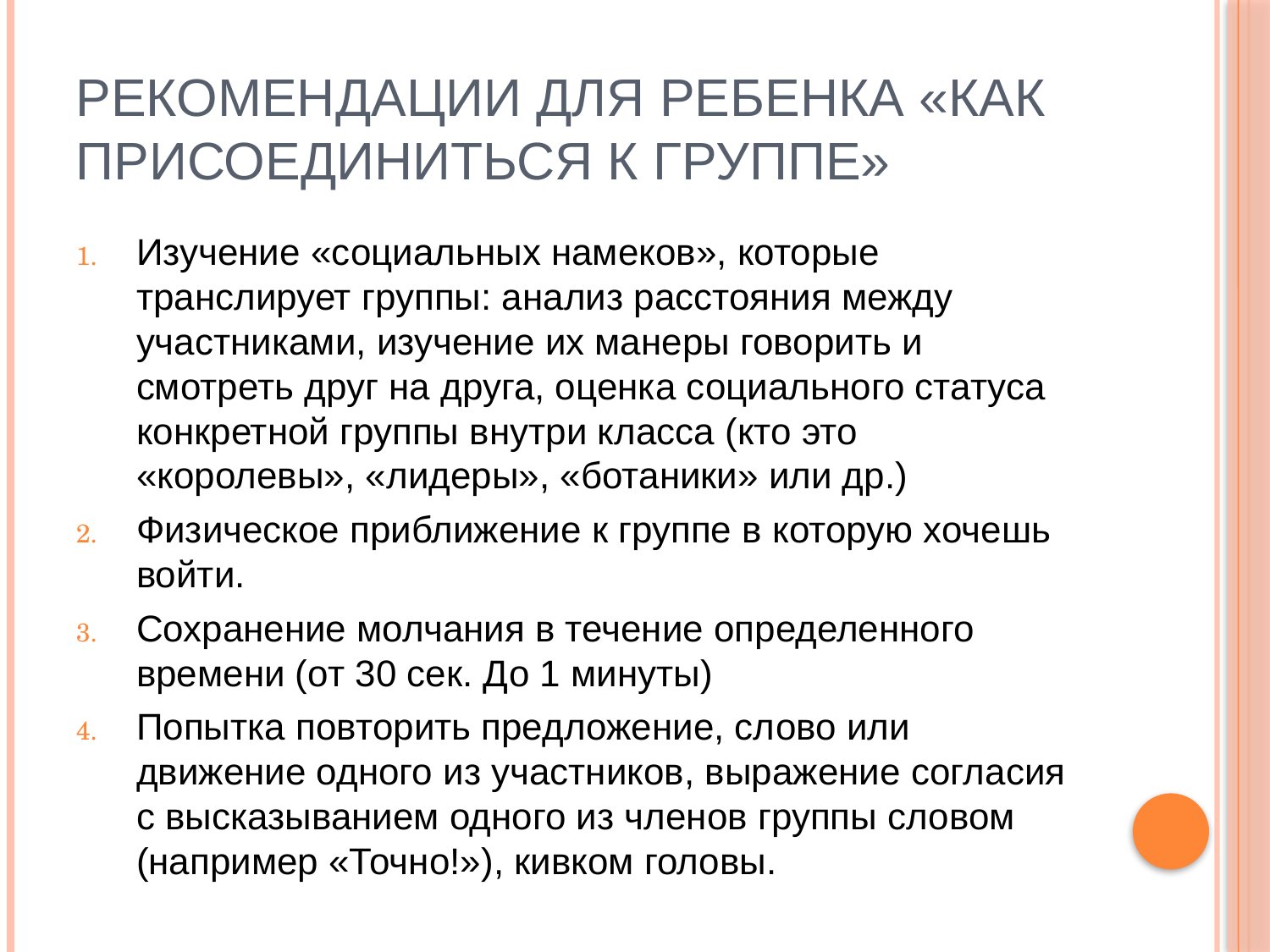

# Рекомендации для ребенка «Как присоединиться к группе»
Изучение «социальных намеков», которые транслирует группы: анализ расстояния между участниками, изучение их манеры говорить и смотреть друг на друга, оценка социального статуса конкретной группы внутри класса (кто это «королевы», «лидеры», «ботаники» или др.)
Физическое приближение к группе в которую хочешь войти.
Сохранение молчания в течение определенного времени (от 30 сек. До 1 минуты)
Попытка повторить предложение, слово или движение одного из участников, выражение согласия с высказыванием одного из членов группы словом (например «Точно!»), кивком головы.